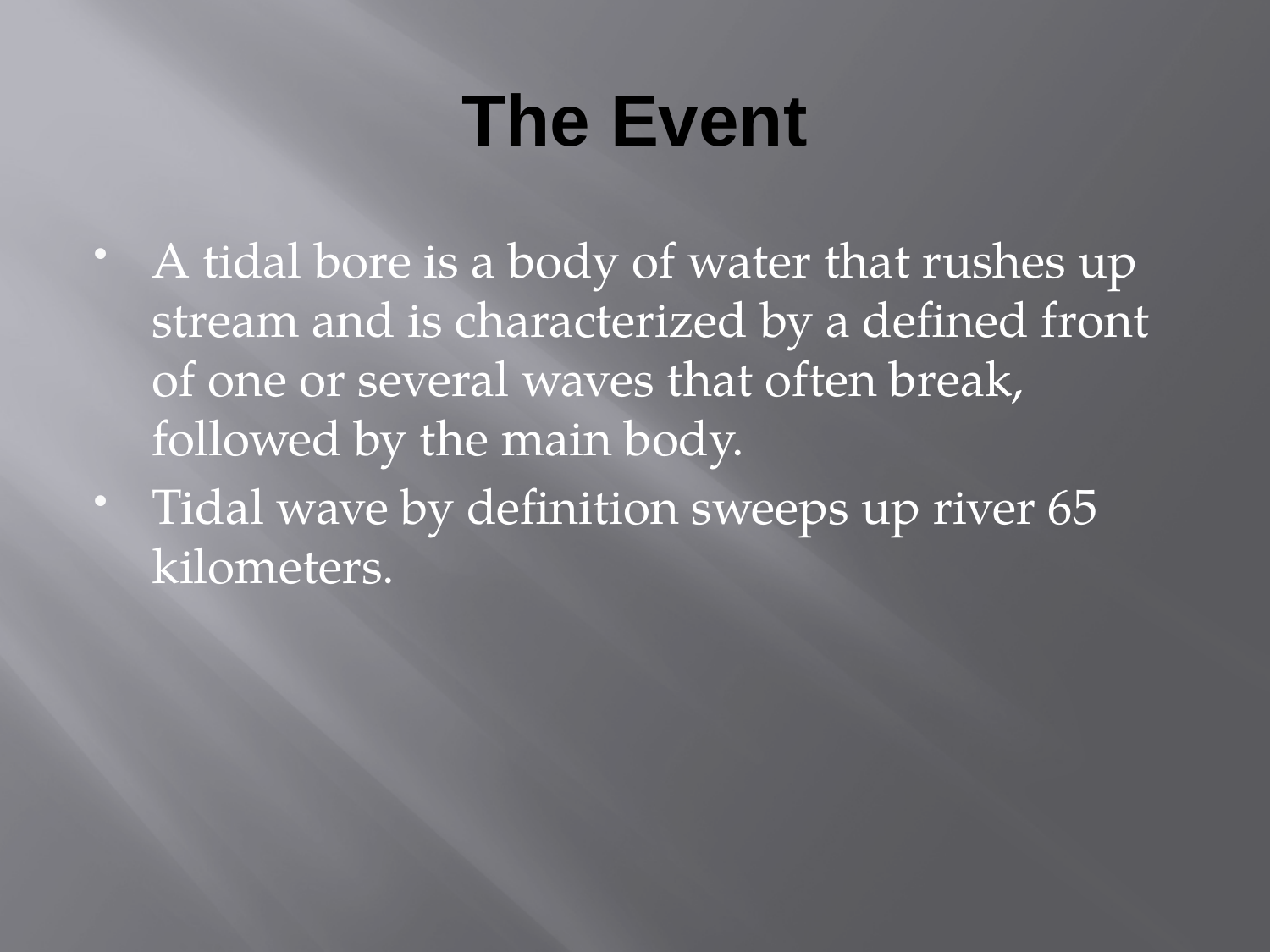

# The Event
A tidal bore is a body of water that rushes up stream and is characterized by a defined front of one or several waves that often break, followed by the main body.
Tidal wave by definition sweeps up river 65 kilometers.